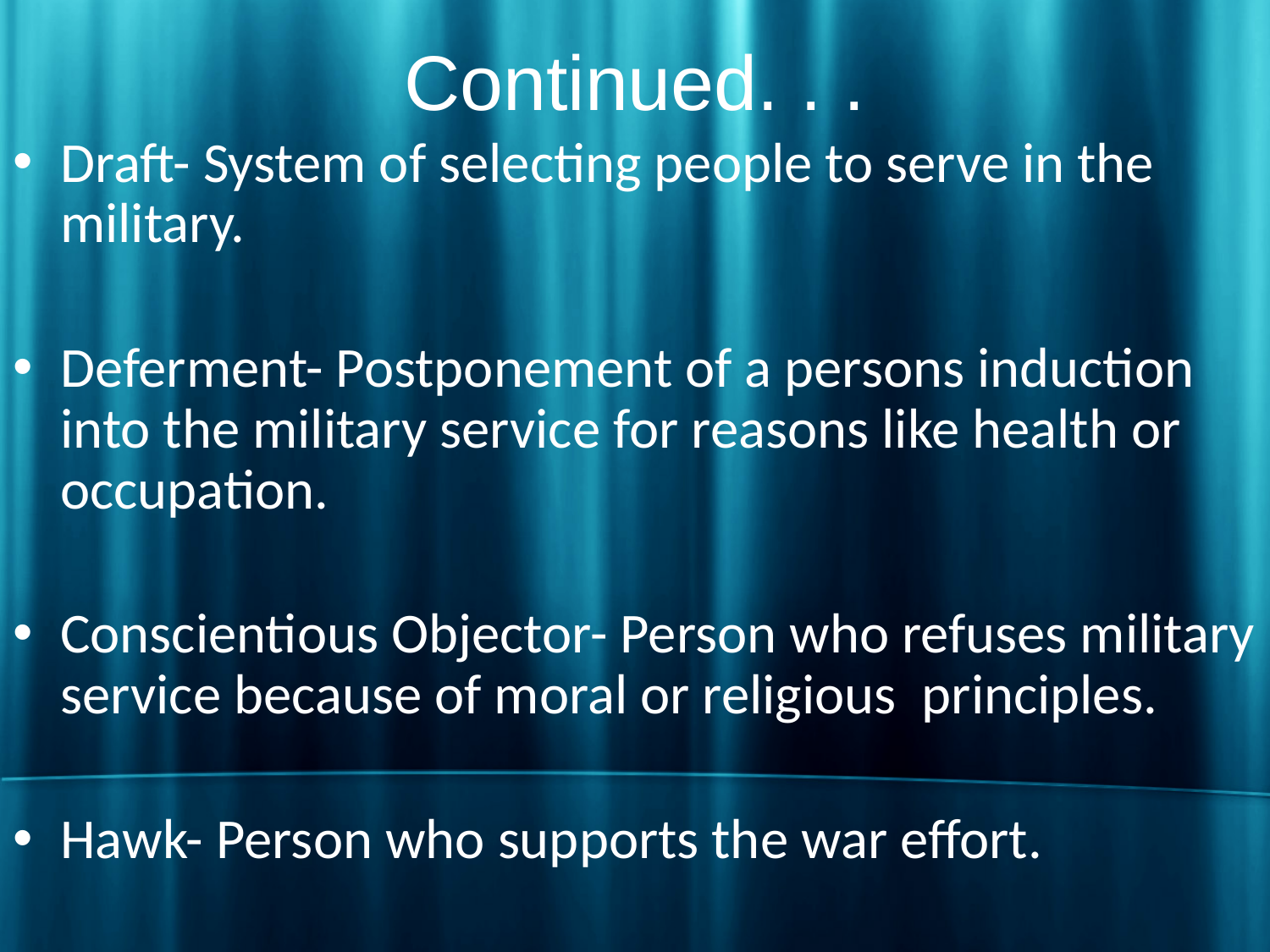

Continued. . .
Draft- System of selecting people to serve in the military.

Deferment- Postponement of a persons induction into the military service for reasons like health or occupation.

Conscientious Objector- Person who refuses military service because of moral or religious  principles.

Hawk- Person who supports the war effort.